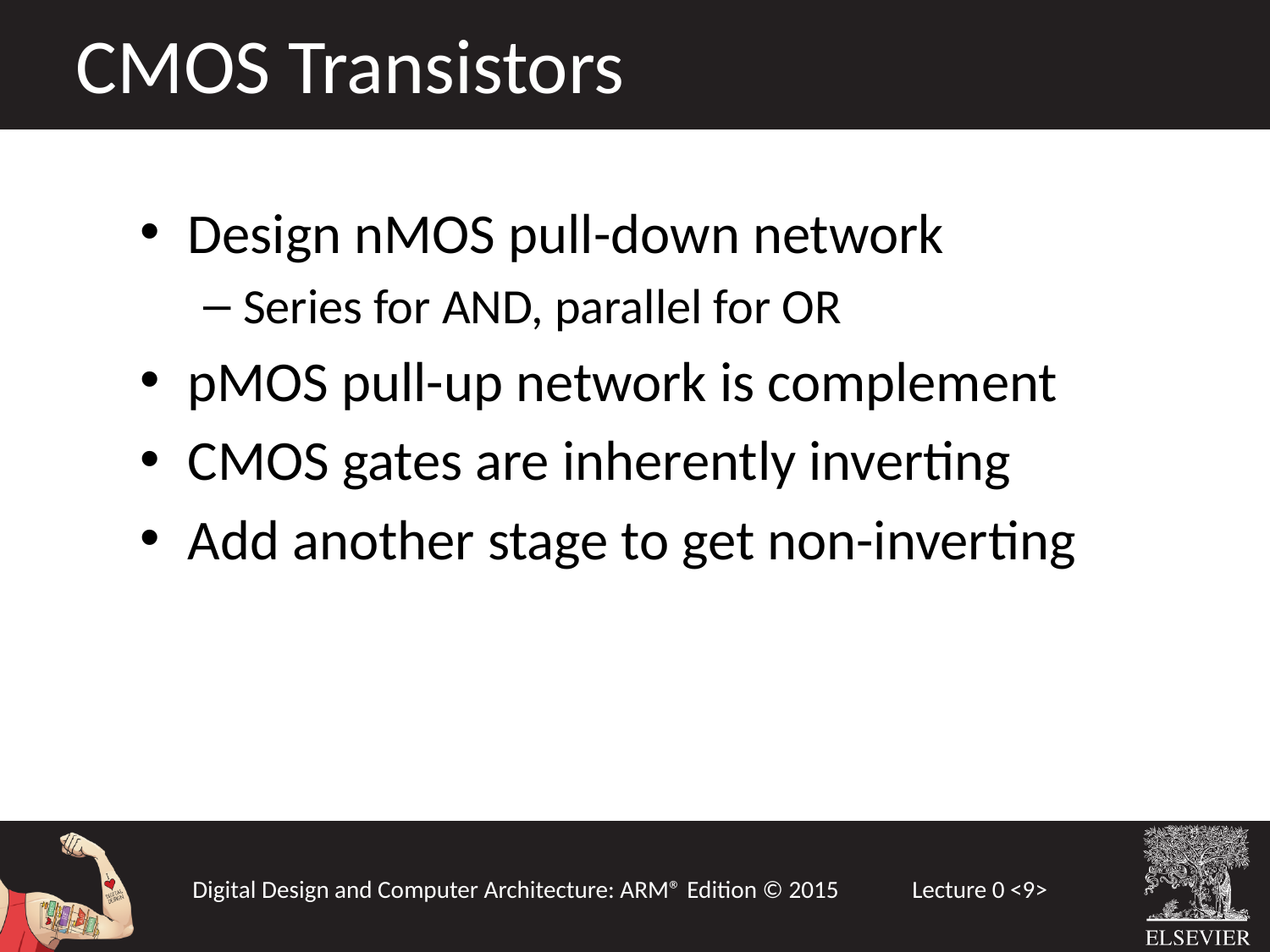

CMOS Transistors
Design nMOS pull-down network
Series for AND, parallel for OR
pMOS pull-up network is complement
CMOS gates are inherently inverting
Add another stage to get non-inverting